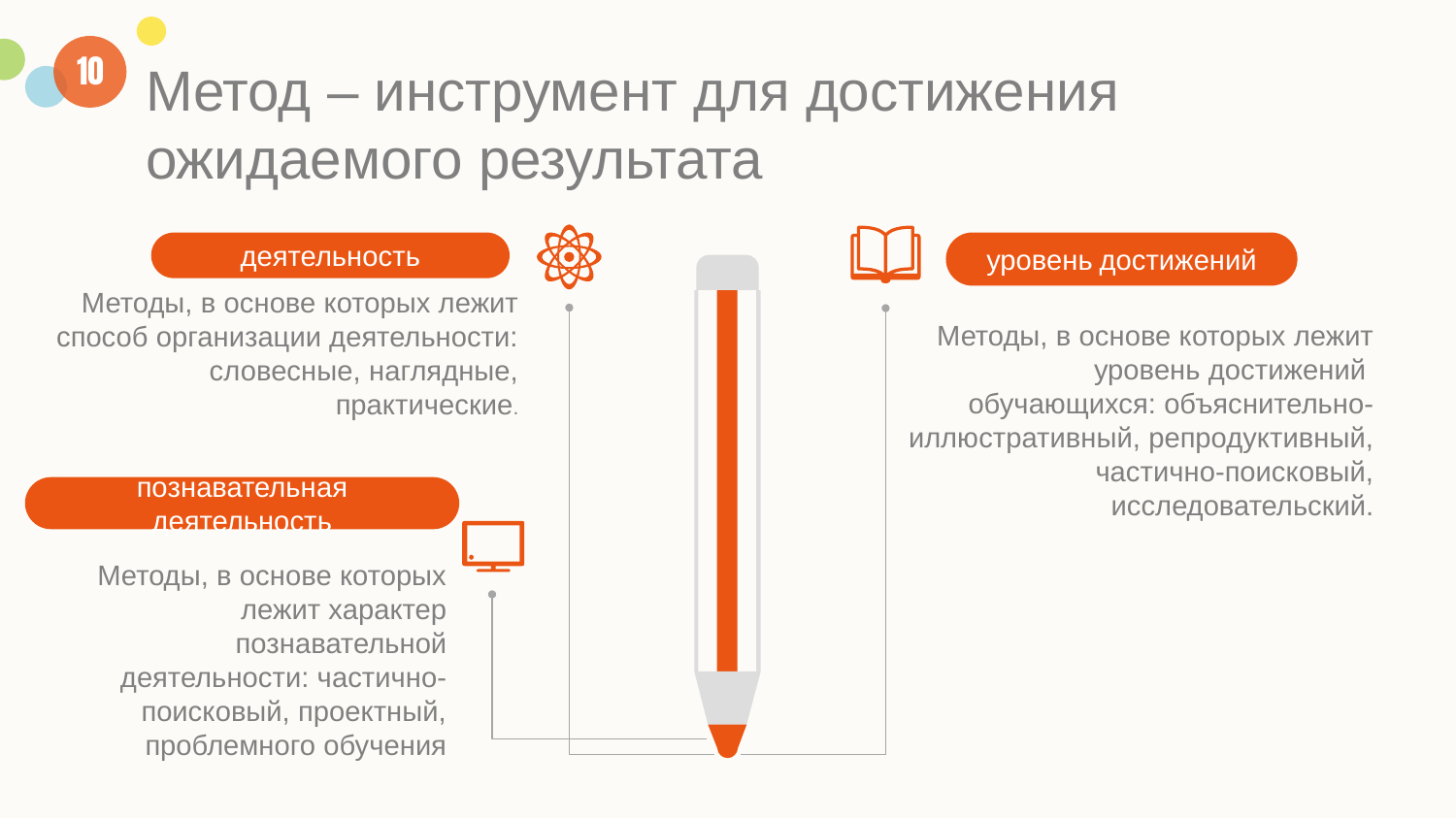

10
Метод – инструмент для достижения ожидаемого результата

деятельность
уровень достижений

Методы, в основе которых лежит способ организации деятельности: словесные, наглядные, практические.

Методы, в основе которых лежит уровень достижений  обучающихся: объяснительно-иллюстративный, репродуктивный, частично-поисковый, исследовательский.
познавательная деятельность

Методы, в основе которых лежит характер познавательной деятельности: частично-поисковый, проектный, проблемного обучения